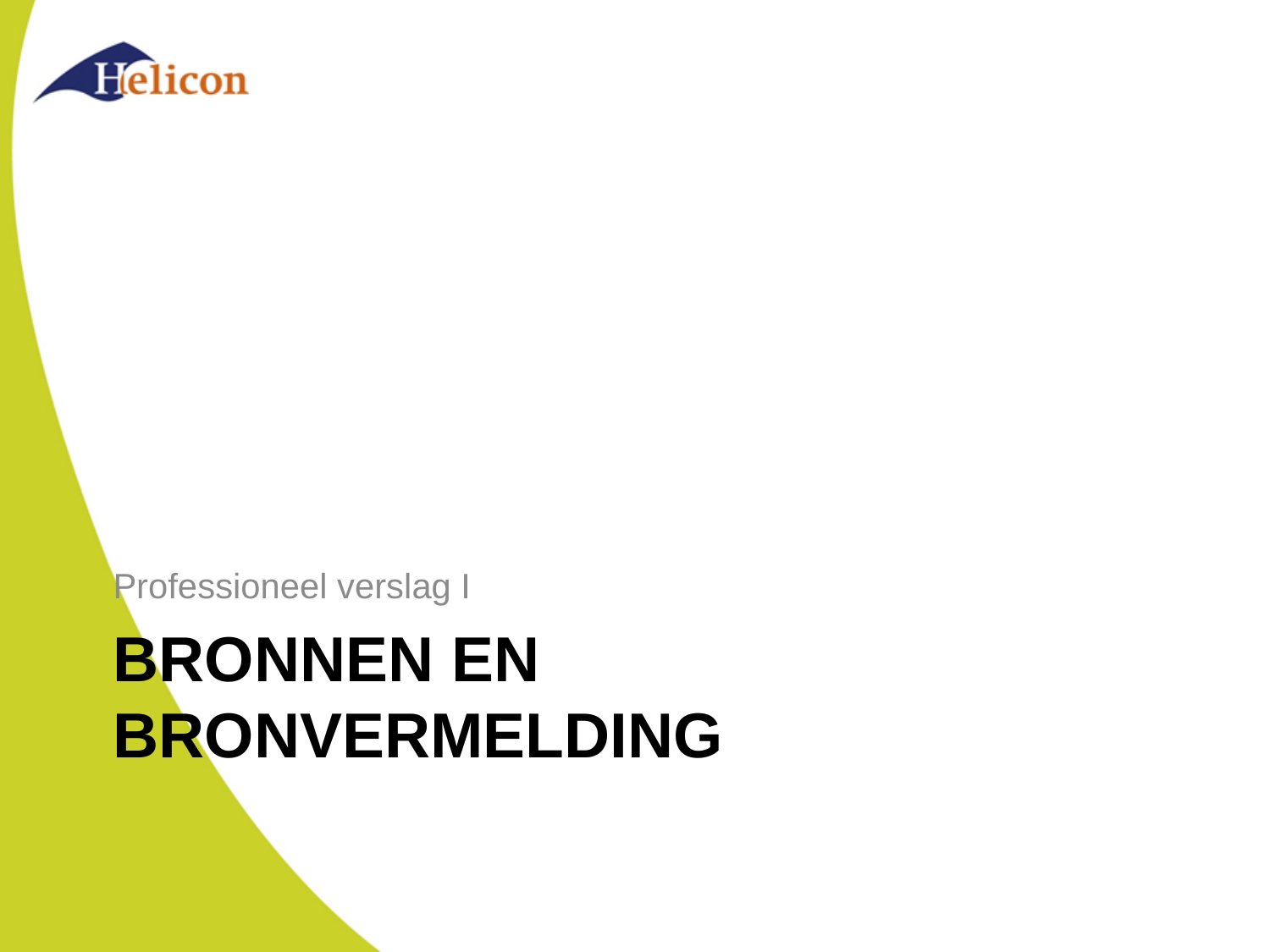

Professioneel verslag I
# Bronnen en bronvermelding